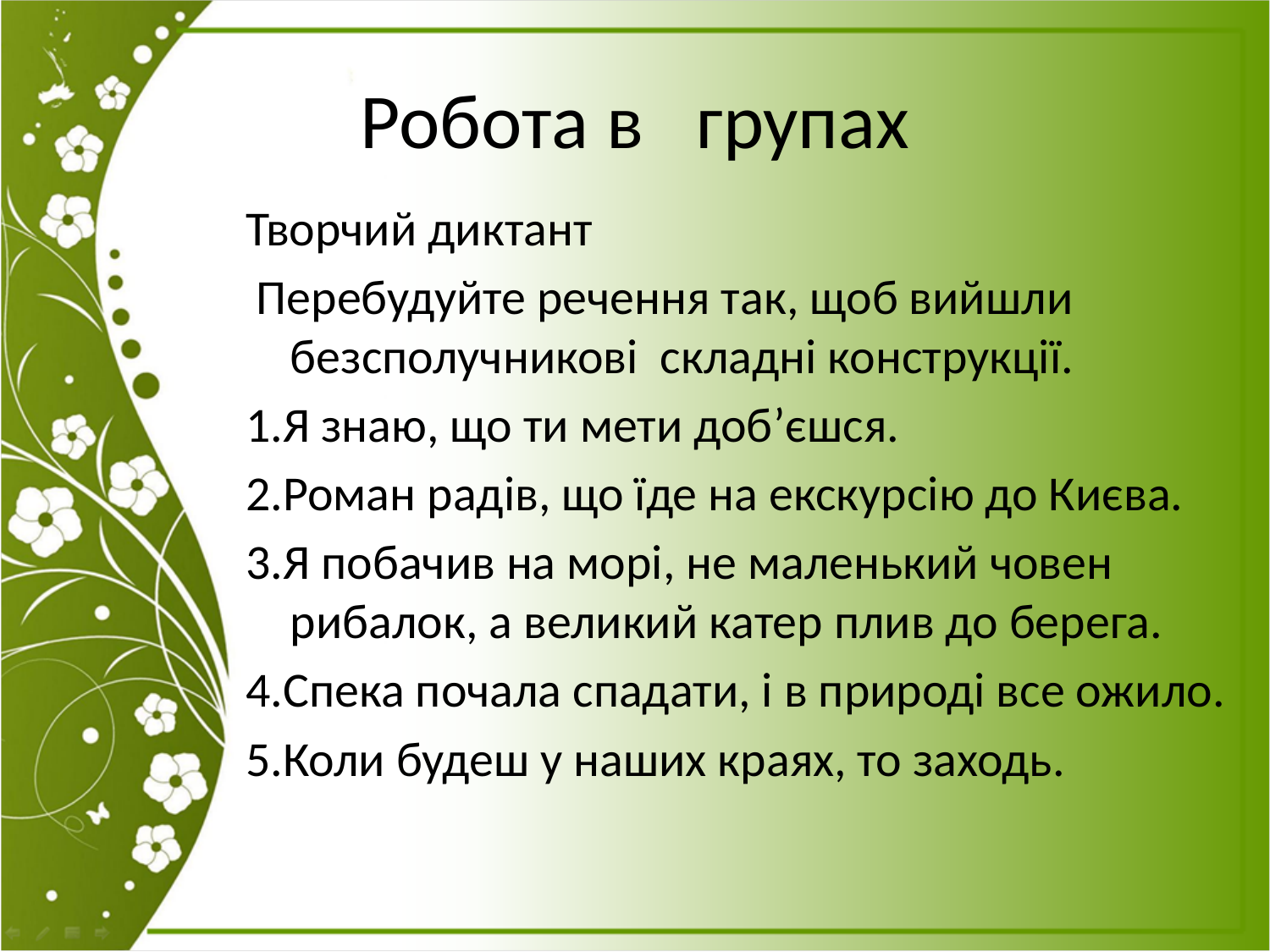

# Робота в   групах
Творчий диктант
 Перебудуйте речення так, щоб вийшли безсполучникові  складні конструкції.
1.Я знаю, що ти мети доб’єшся.
2.Роман радів, що їде на екскурсію до Києва.
3.Я побачив на морі, не маленький човен рибалок, а великий катер плив до берега.
4.Спека почала спадати, і в природі все ожило.
5.Коли будеш у наших краях, то заходь.